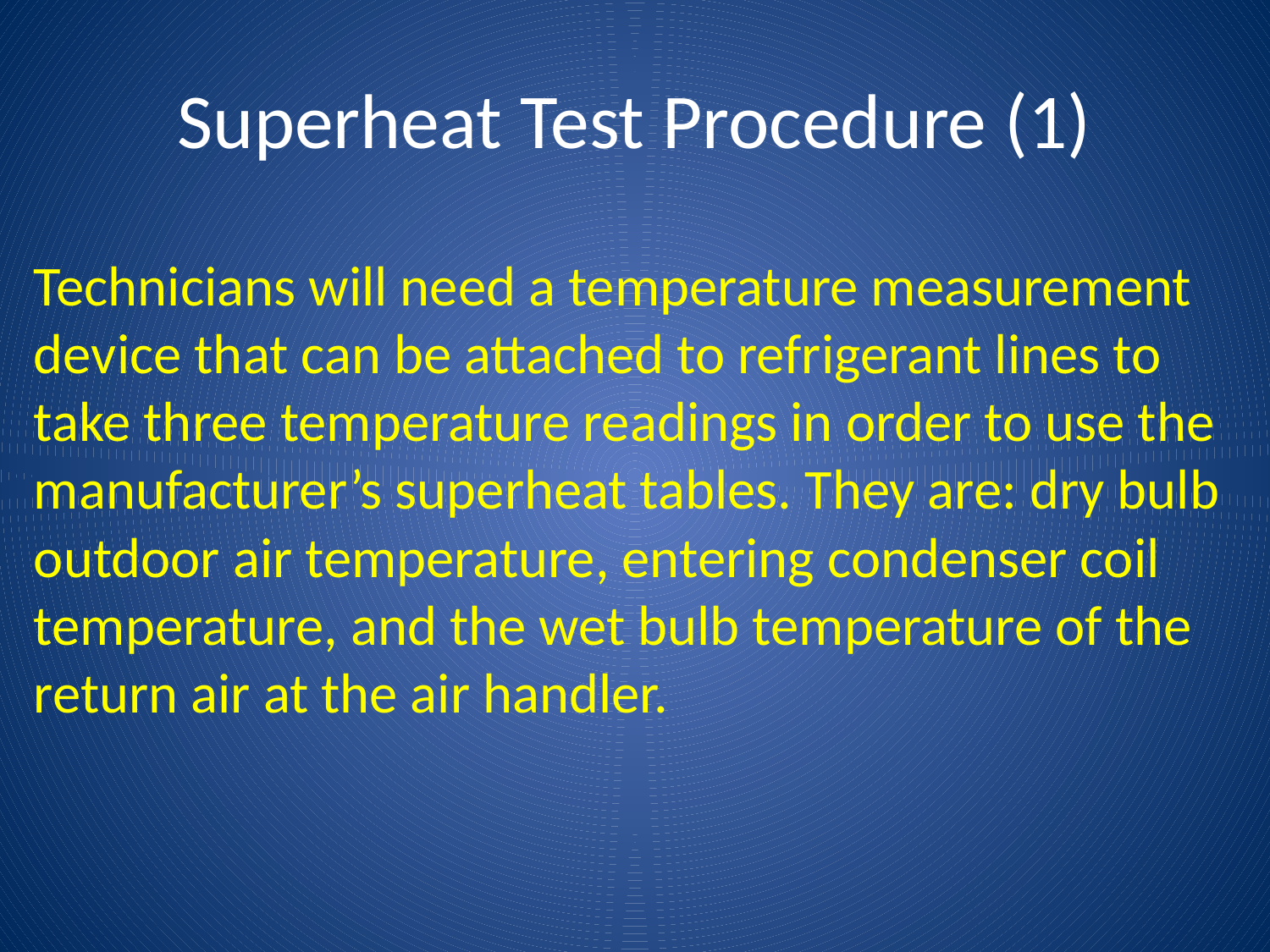

# Superheat Test Procedure (1)
Technicians will need a temperature measurement device that can be attached to refrigerant lines to take three temperature readings in order to use the manufacturer’s superheat tables. They are: dry bulb outdoor air temperature, entering condenser coil temperature, and the wet bulb temperature of the return air at the air handler.